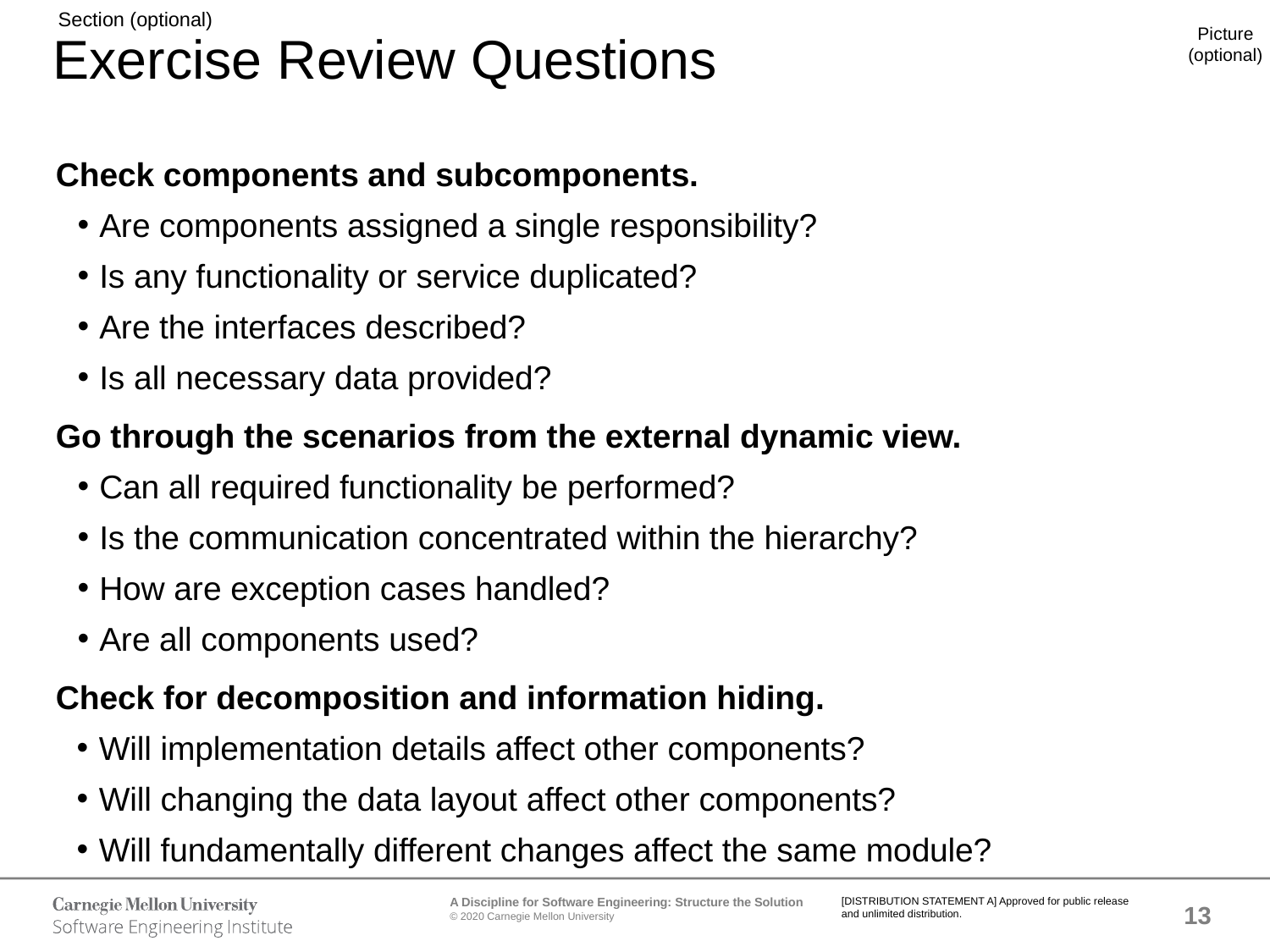

# Exercise Review Questions
Check components and subcomponents.
Are components assigned a single responsibility?
Is any functionality or service duplicated?
Are the interfaces described?
Is all necessary data provided?
Go through the scenarios from the external dynamic view.
Can all required functionality be performed?
Is the communication concentrated within the hierarchy?
How are exception cases handled?
Are all components used?
Check for decomposition and information hiding.
Will implementation details affect other components?
Will changing the data layout affect other components?
Will fundamentally different changes affect the same module?